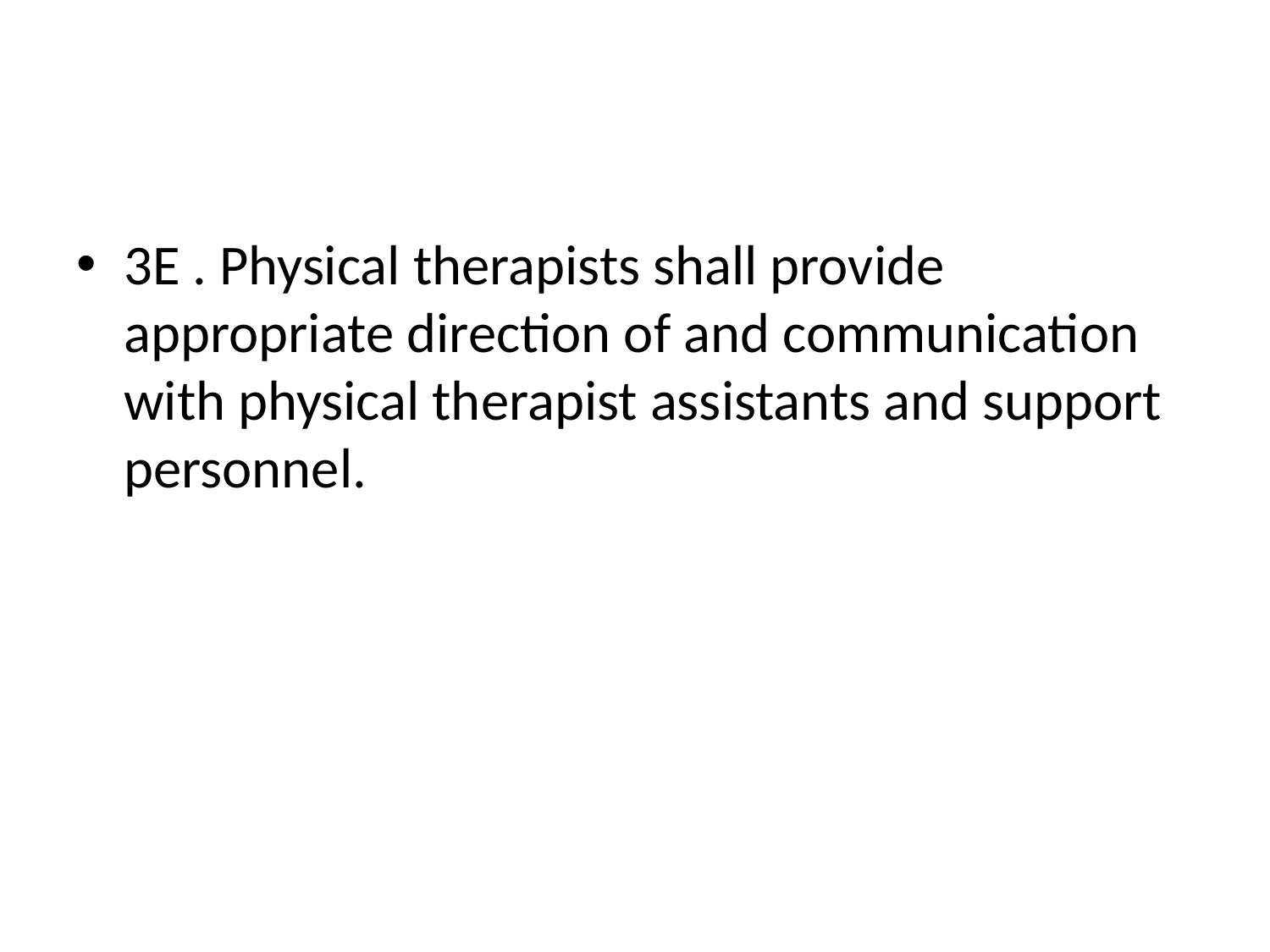

#
3E . Physical therapists shall provide appropriate direction of and communication with physical therapist assistants and support personnel.